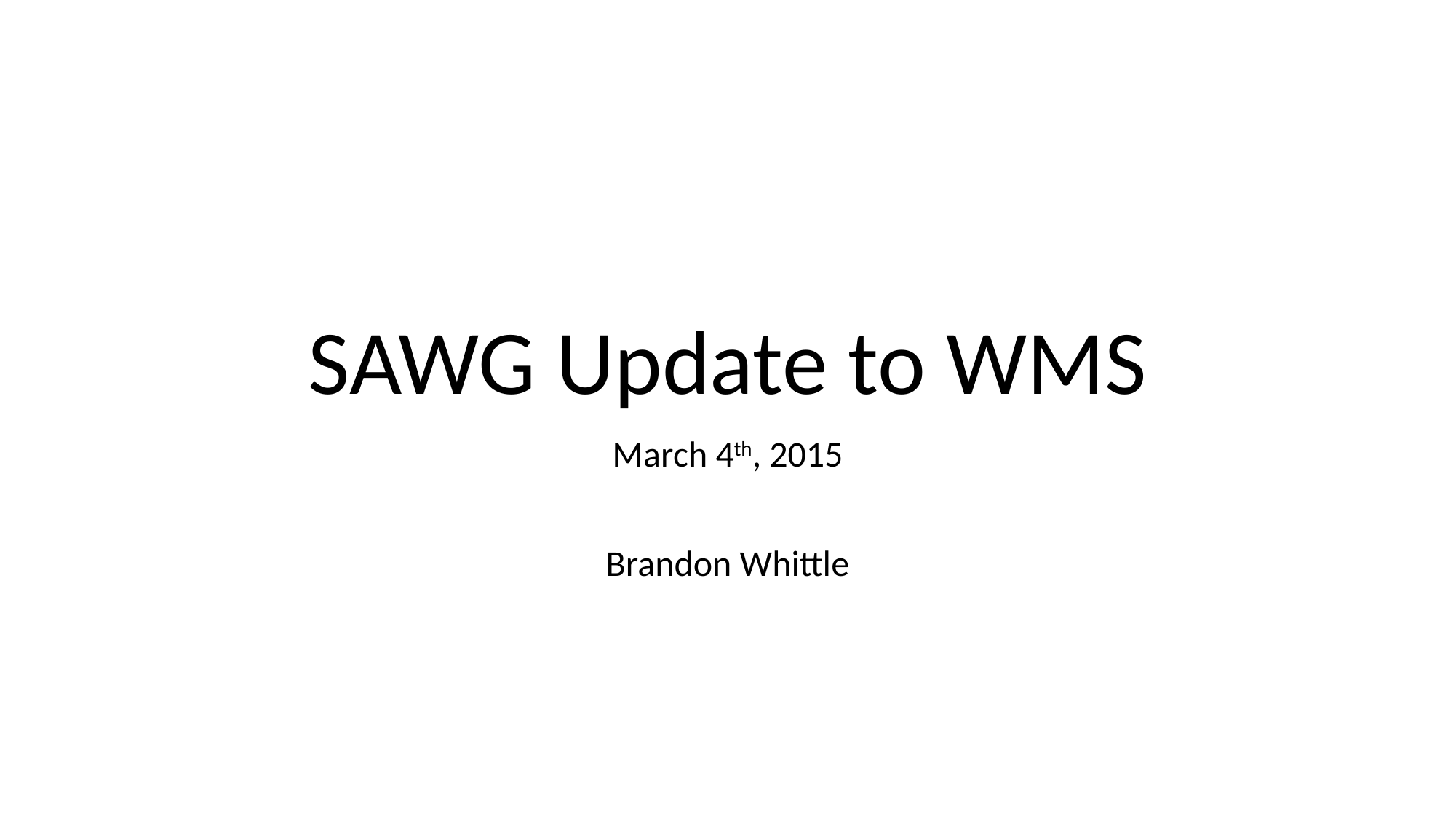

# SAWG Update to WMS
March 4th, 2015

Brandon Whittle